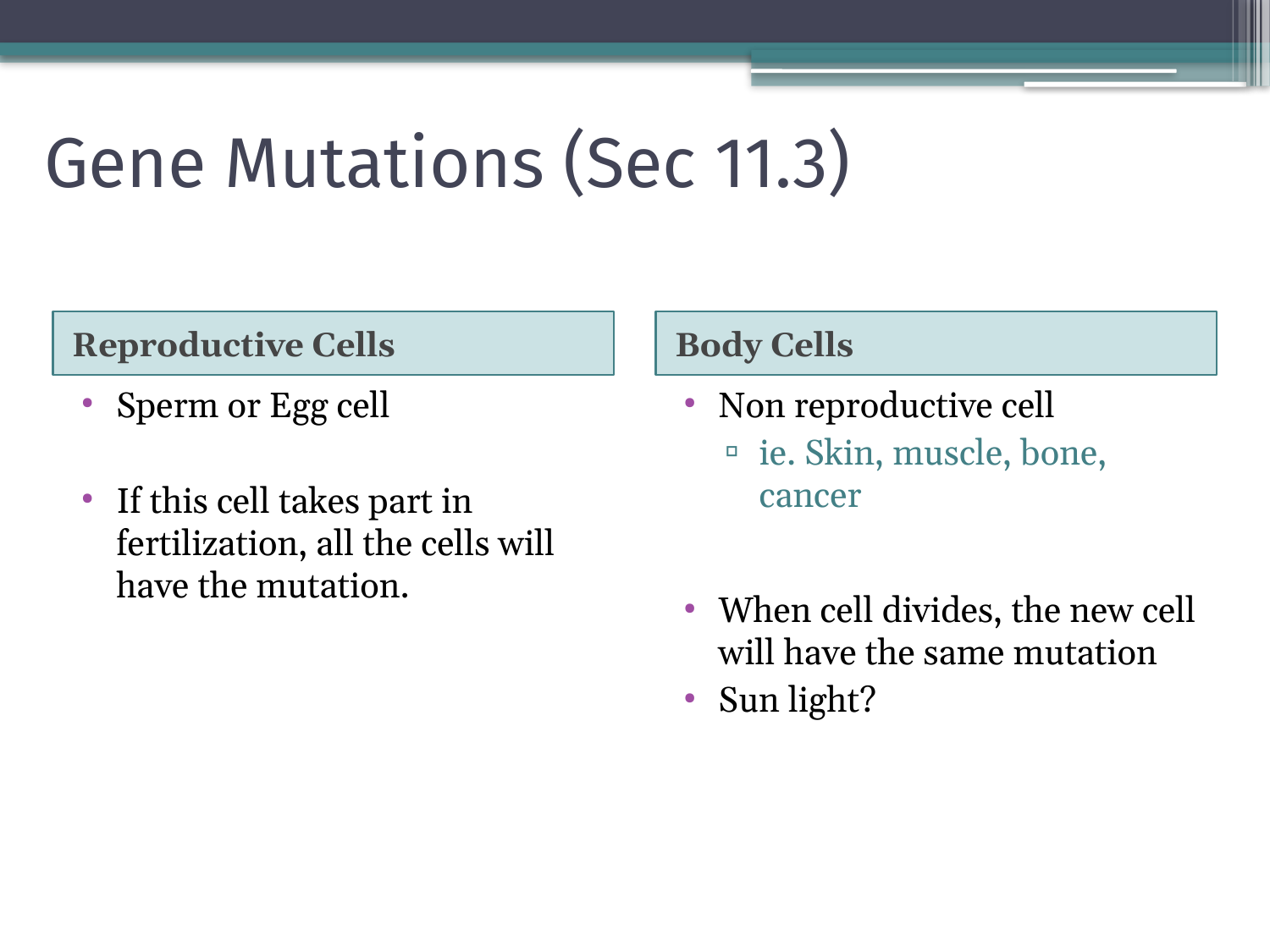

# Gene Mutations (Sec 11.3)
Reproductive Cells
Body Cells
Sperm or Egg cell

If this cell takes part in fertilization, all the cells will have the mutation.

Non reproductive cell
ie. Skin, muscle, bone, cancer

When cell divides, the new cell will have the same mutation
Sun light?